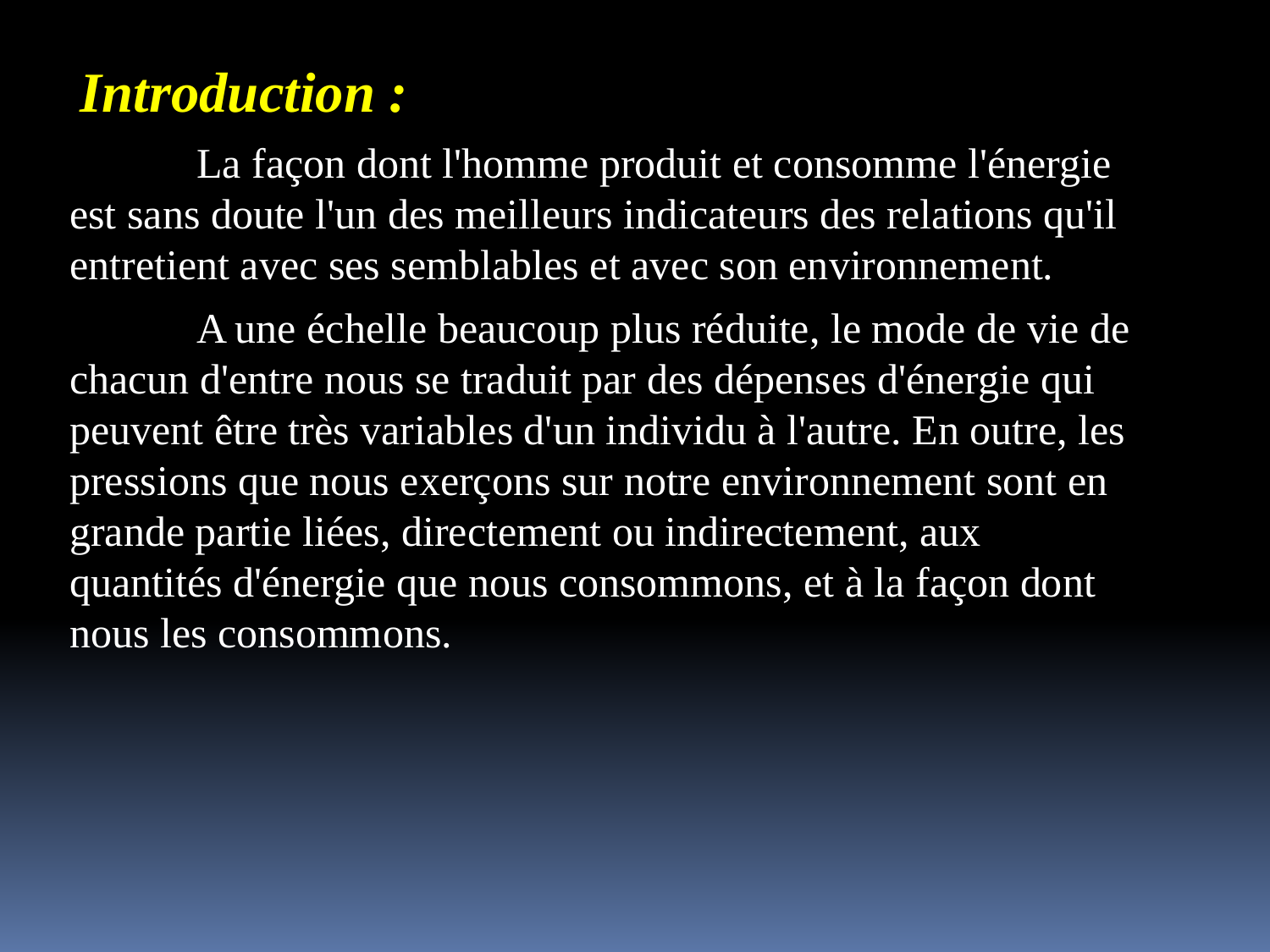

Introduction :
  		La façon dont l'homme produit et consomme l'énergie est sans doute l'un des meilleurs indicateurs des relations qu'il entretient avec ses semblables et avec son environnement.
	 	A une échelle beaucoup plus réduite, le mode de vie de chacun d'entre nous se traduit par des dépenses d'énergie qui peuvent être très variables d'un individu à l'autre. En outre, les pressions que nous exerçons sur notre environnement sont en grande partie liées, directement ou indirectement, aux quantités d'énergie que nous consommons, et à la façon dont nous les consommons.